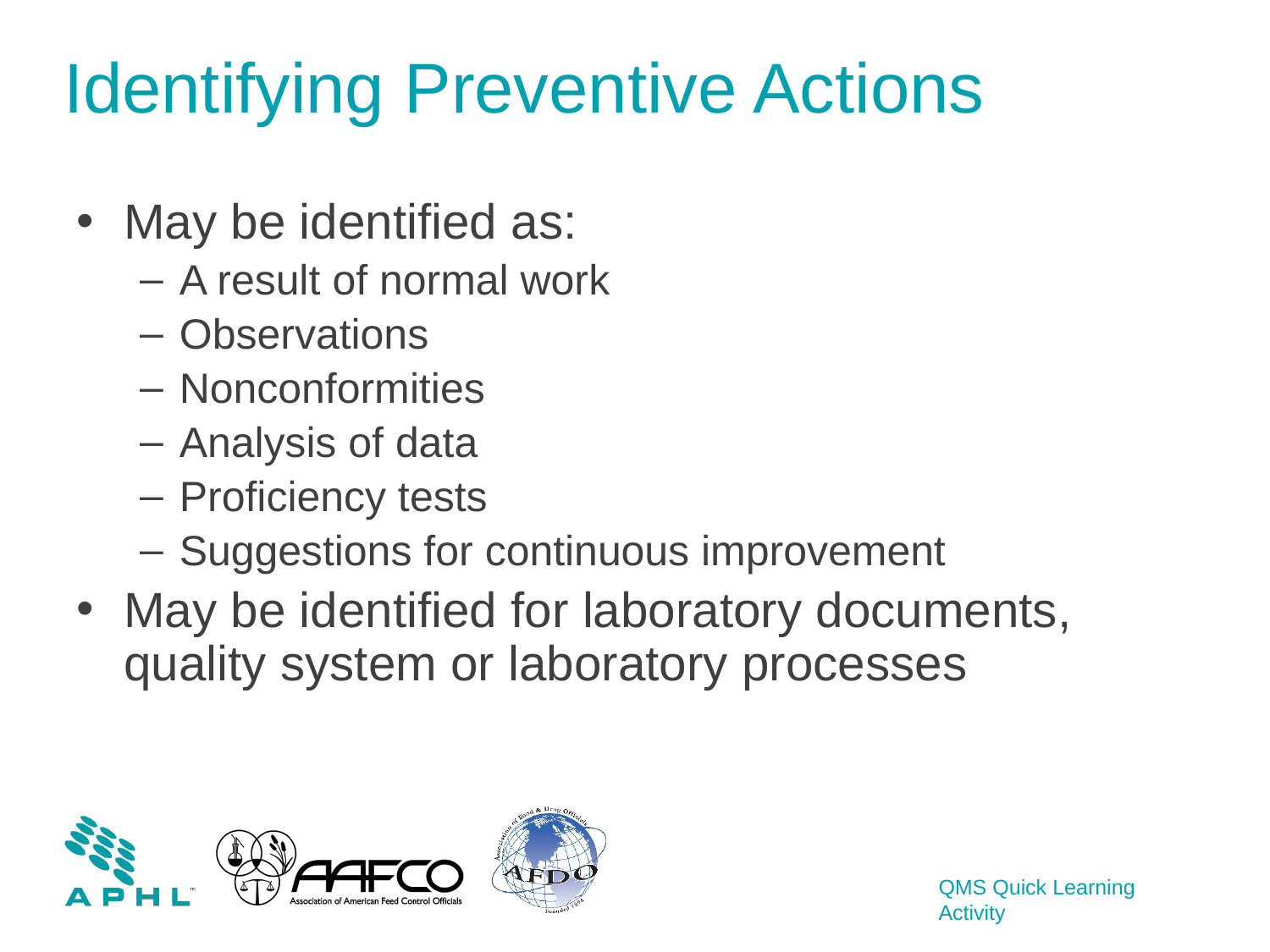

# Identifying Preventive Actions
May be identified as:
A result of normal work
Observations
Nonconformities
Analysis of data
Proficiency tests
Suggestions for continuous improvement
May be identified for laboratory documents, quality system or laboratory processes